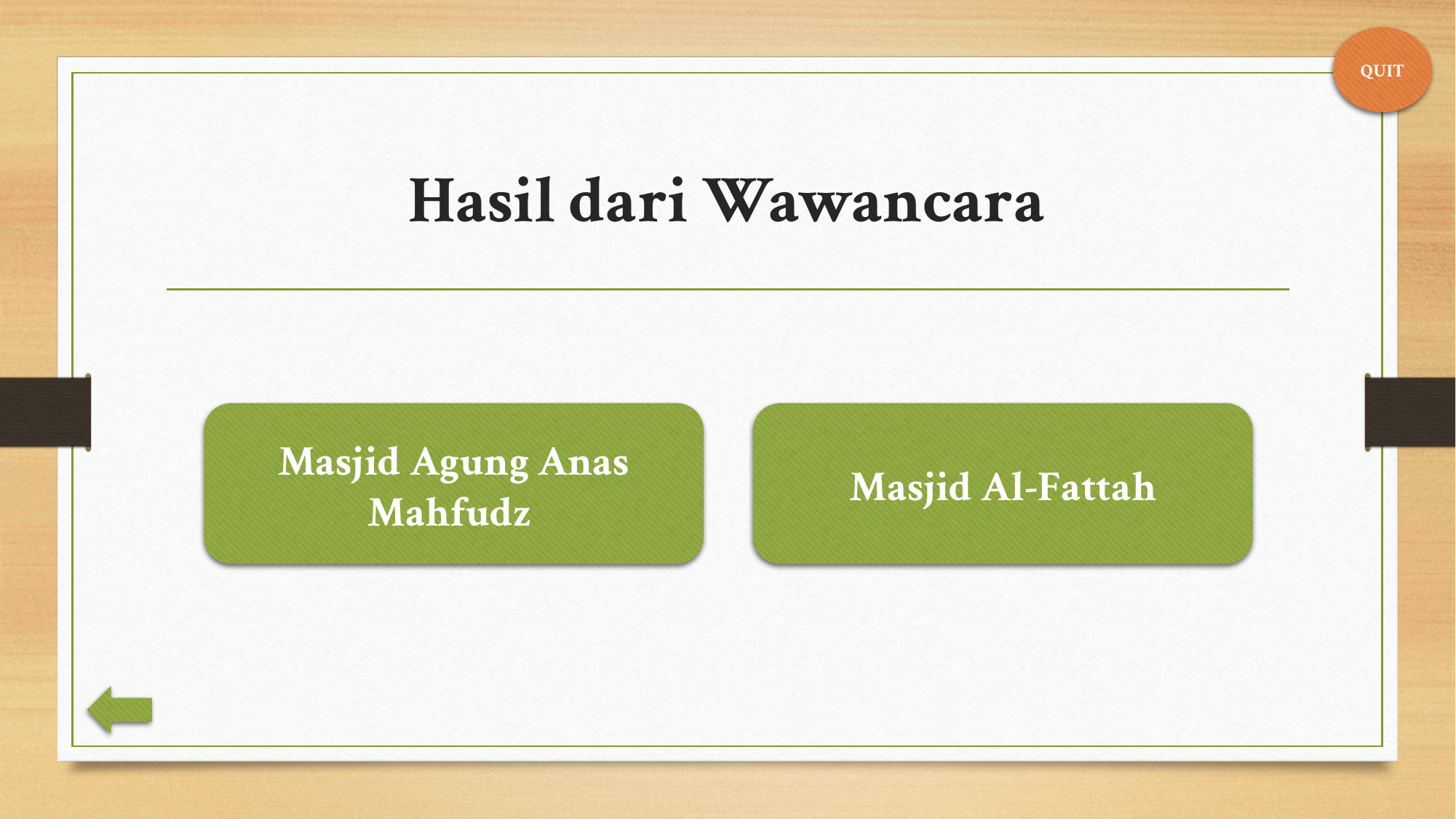

QUIT
# Hasil dari Wawancara

Masjid Agung Anas Mahfudz
Masjid Al-Fattah